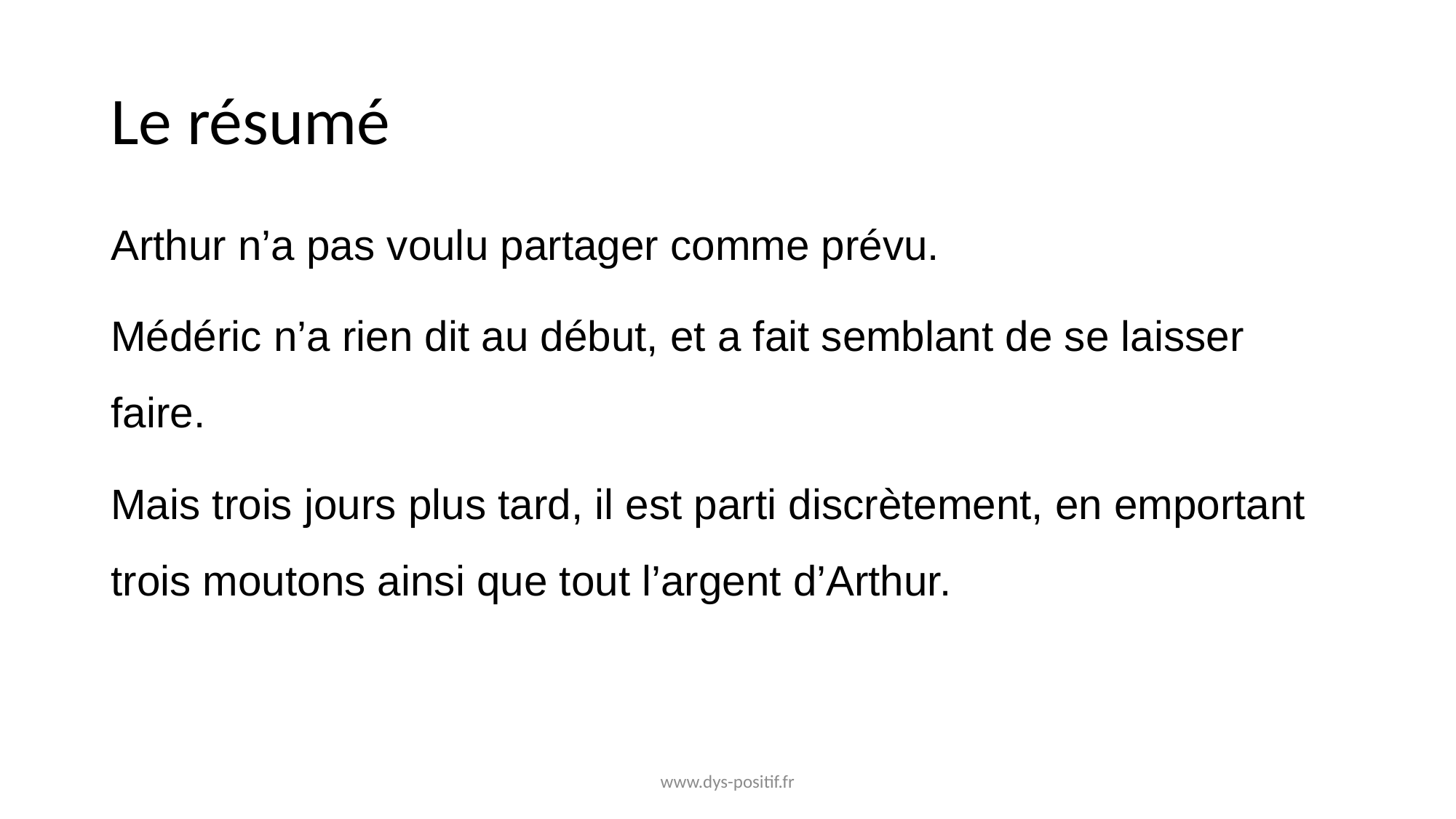

# Le résumé
Arthur n’a pas voulu partager comme prévu.
Médéric n’a rien dit au début, et a fait semblant de se laisser faire.
Mais trois jours plus tard, il est parti discrètement, en emportant trois moutons ainsi que tout l’argent d’Arthur.
www.dys-positif.fr